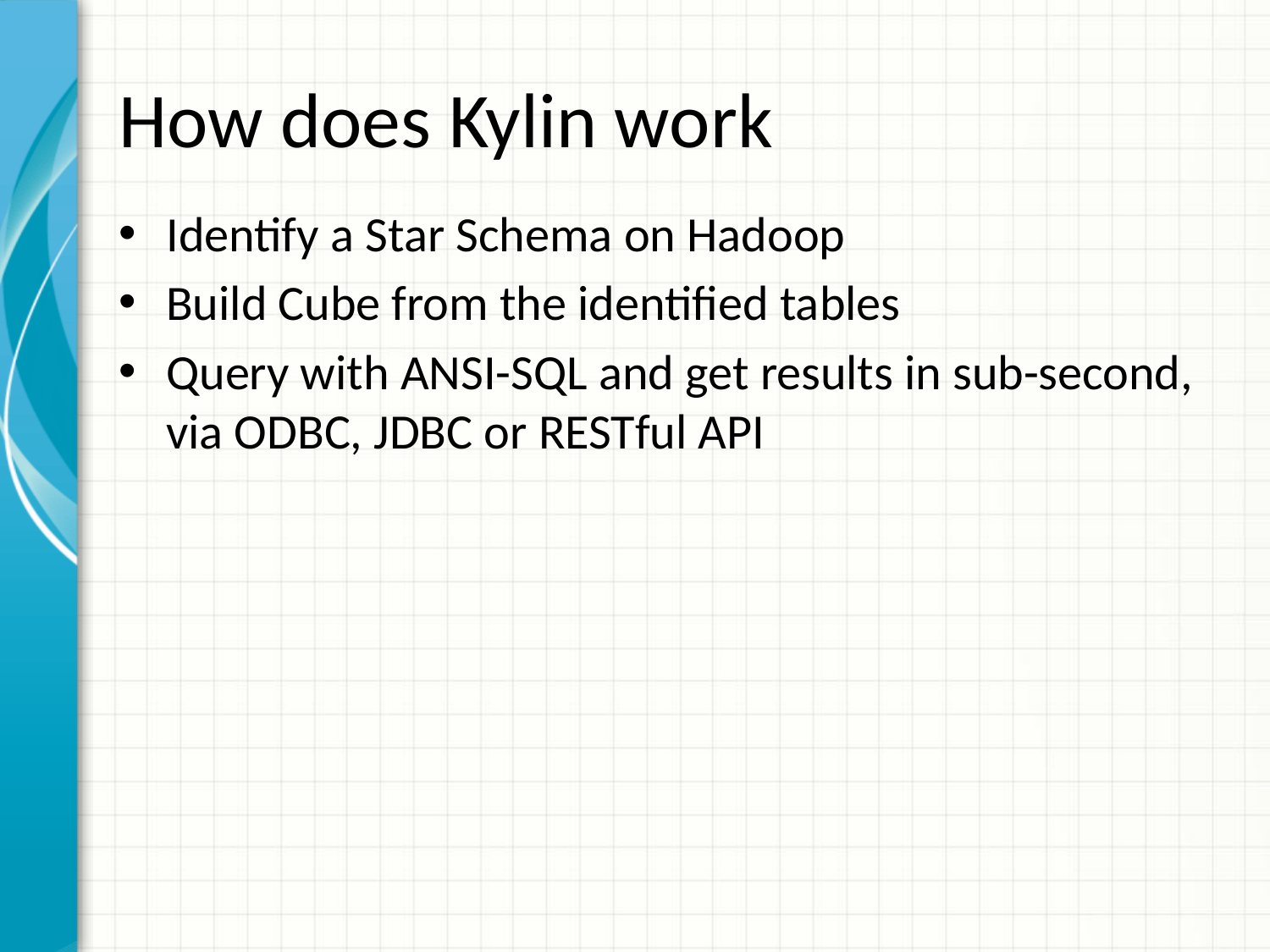

# How does Kylin work
Identify a Star Schema on Hadoop
Build Cube from the identified tables
Query with ANSI-SQL and get results in sub-second, via ODBC, JDBC or RESTful API